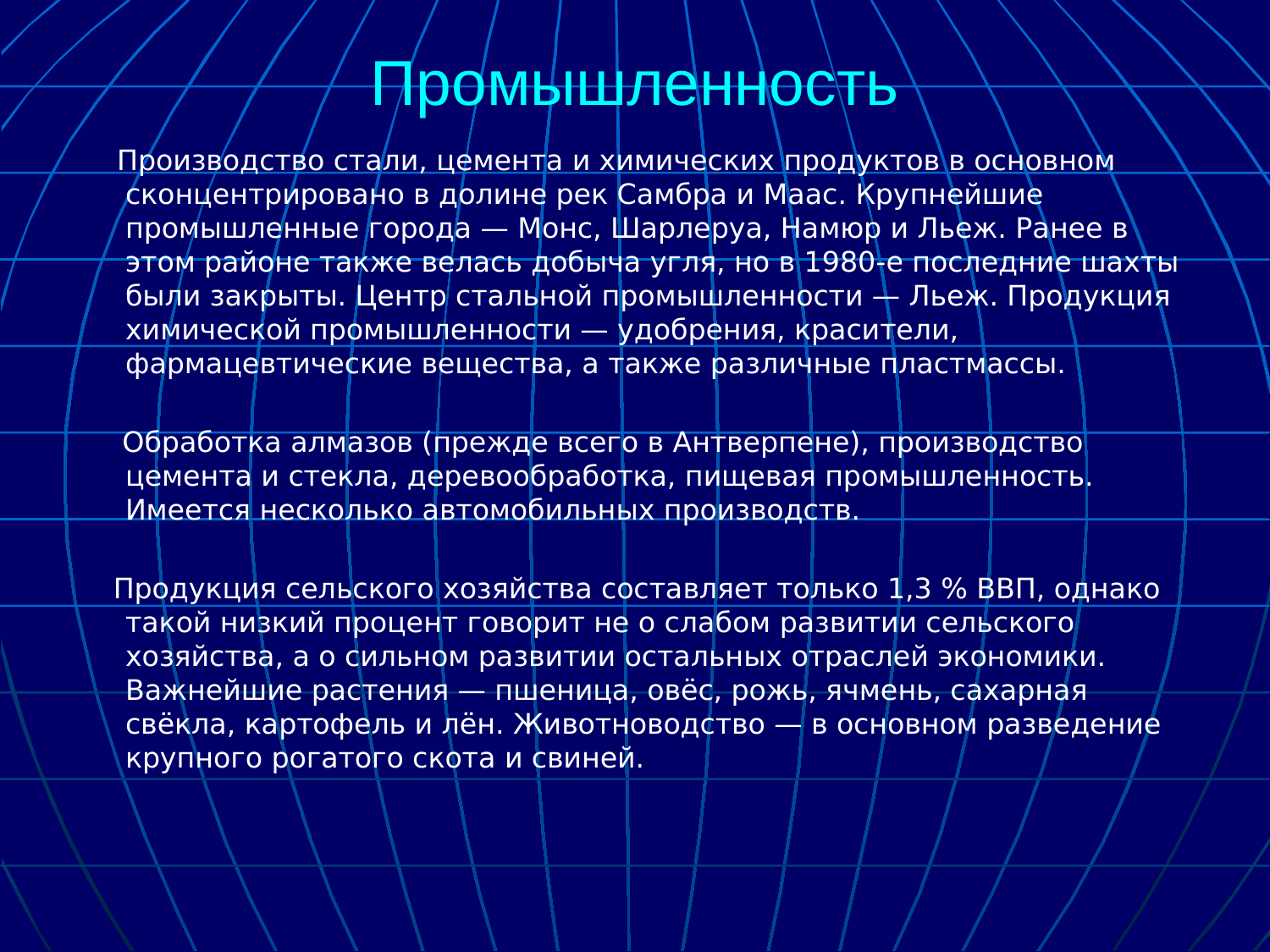

# Промышленность
     Производство стали, цемента и химических продуктов в основном сконцентрировано в долине рек Самбра и Маас. Крупнейшие промышленные города — Монс, Шарлеруа, Намюр и Льеж. Ранее в этом районе также велась добыча угля, но в 1980-е последние шахты были закрыты. Центр стальной промышленности — Льеж. Продукция химической промышленности — удобрения, красители, фармацевтические вещества, а также различные пластмассы.

     Обработка алмазов (прежде всего в Антверпене), производство цемента и стекла, деревообработка, пищевая промышленность. Имеется несколько автомобильных производств.

    Продукция сельского хозяйства составляет только 1,3 % ВВП, однако такой низкий процент говорит не о слабом развитии сельского хозяйства, а о сильном развитии остальных отраслей экономики. Важнейшие растения — пшеница, овёс, рожь, ячмень, сахарная свёкла, картофель и лён. Животноводство — в основном разведение крупного рогатого скота и свиней.